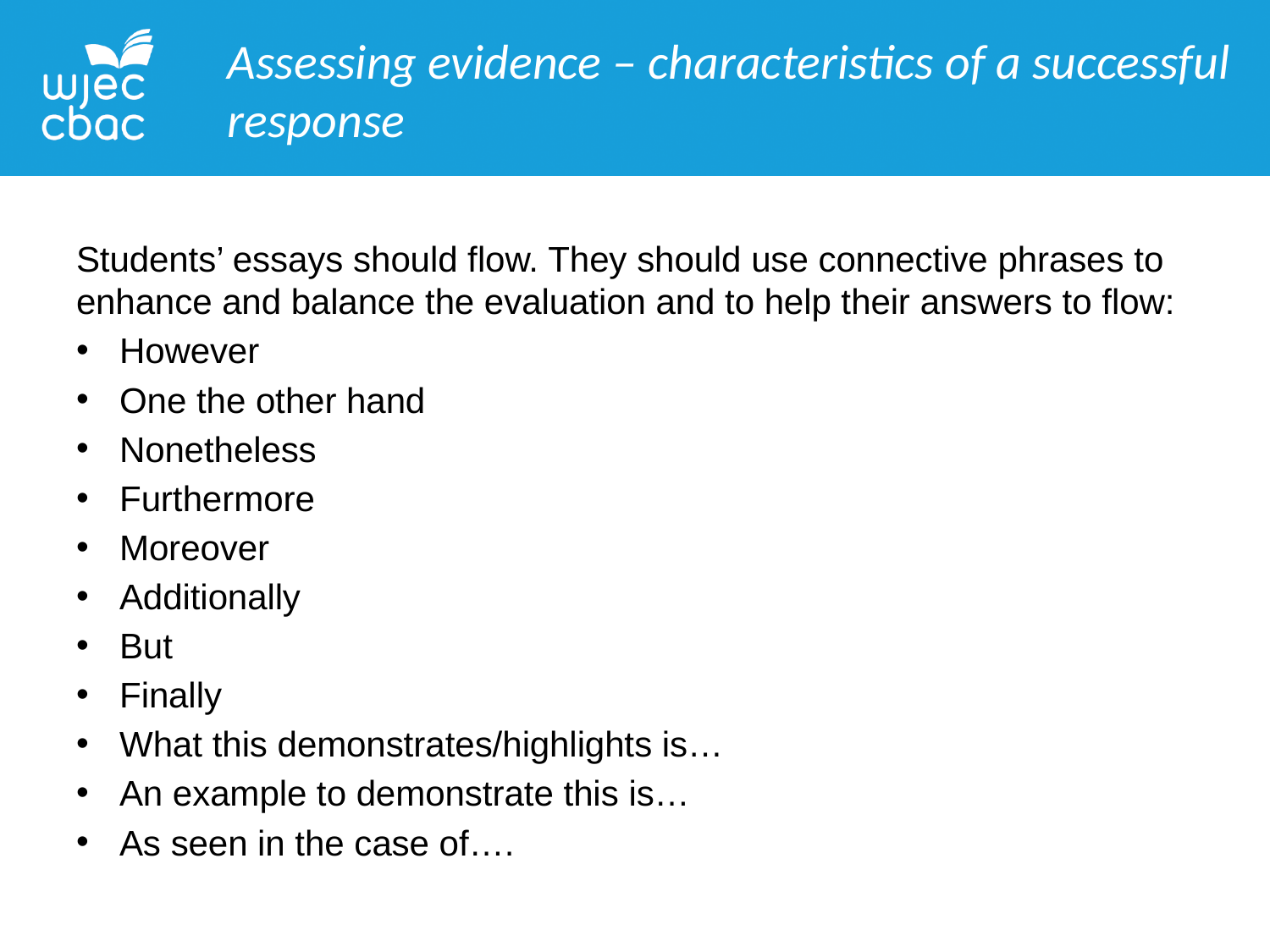

Assessing evidence – characteristics of a successful response
Students’ essays should flow. They should use connective phrases to enhance and balance the evaluation and to help their answers to flow:
However
One the other hand
Nonetheless
Furthermore
Moreover
Additionally
But
Finally
What this demonstrates/highlights is…
An example to demonstrate this is…
As seen in the case of….